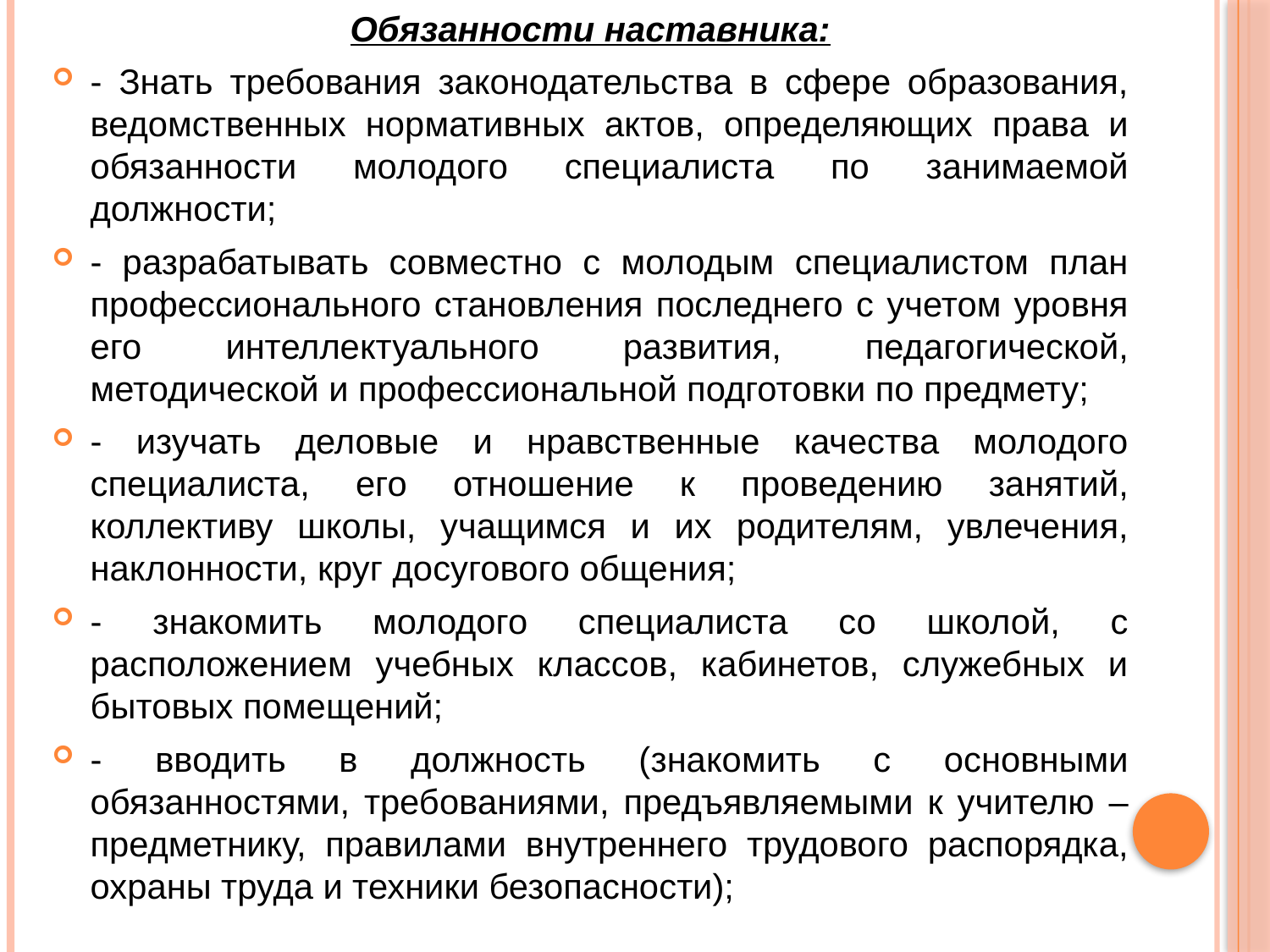

Обязанности наставника:
- Знать требования законодательства в сфере образования, ведомственных нормативных актов, определяющих права и обязанности молодого специалиста по занимаемой должности;
- разрабатывать совместно с молодым специалистом план профессионального становления последнего с учетом уровня его интеллектуального развития, педагогической, методической и профессиональной подготовки по предмету;
- изучать деловые и нравственные качества молодого специалиста, его отношение к проведению занятий, коллективу школы, учащимся и их родителям, увлечения, наклонности, круг досугового общения;
- знакомить молодого специалиста со школой, с расположением учебных классов, кабинетов, служебных и бытовых помещений;
- вводить в должность (знакомить с основными обязанностями, требованиями, предъявляемыми к учителю – предметнику, правилами внутреннего трудового распорядка, охраны труда и техники безопасности);